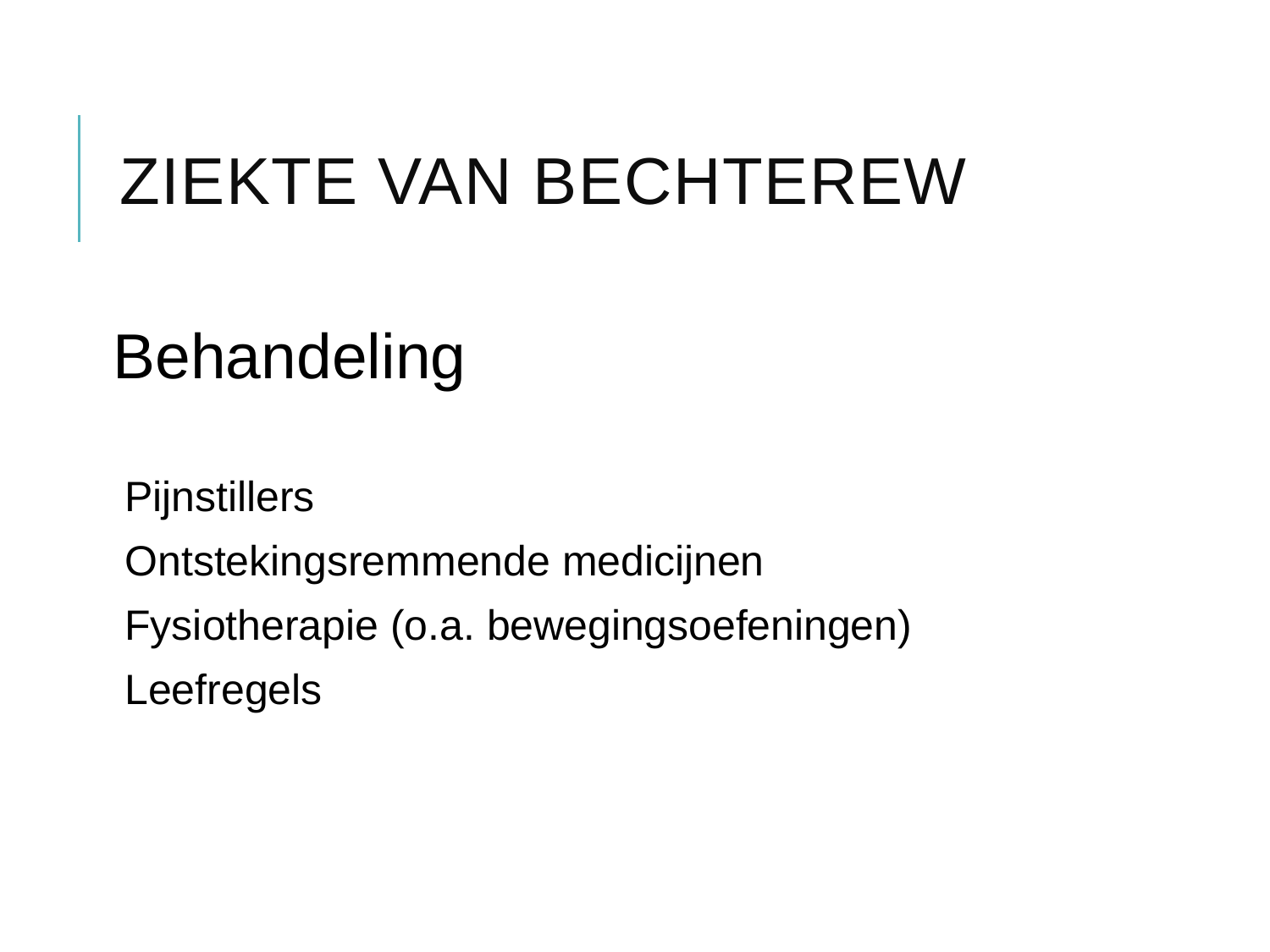

# Ziekte van Bechterew
Behandeling

Pijnstillers
Ontstekingsremmende medicijnen
Fysiotherapie (o.a. bewegingsoefeningen)
Leefregels